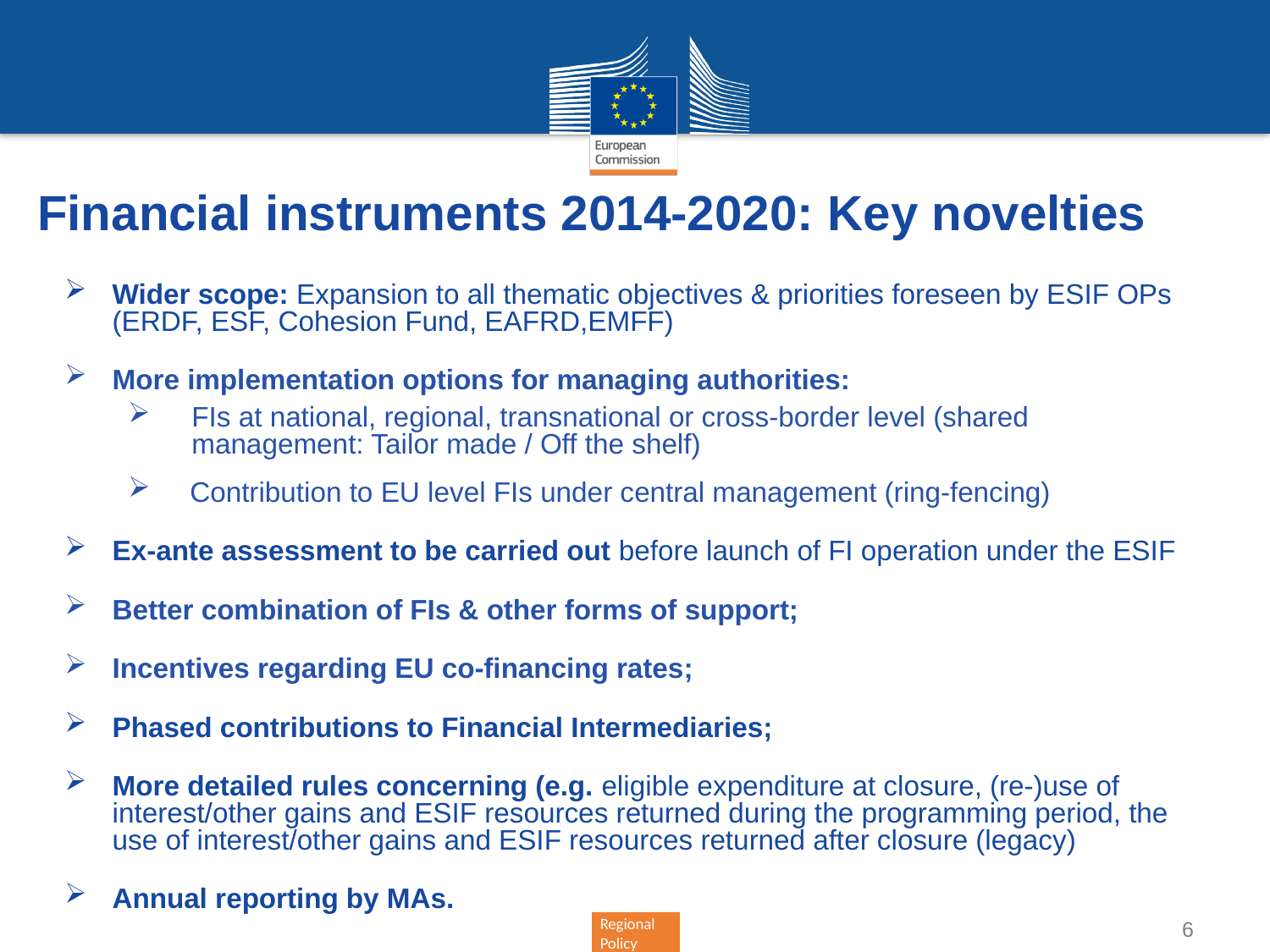

# Financial instruments 2014-2020: Key novelties
Wider scope: Expansion to all thematic objectives & priorities foreseen by ESIF OPs (ERDF, ESF, Cohesion Fund, EAFRD,EMFF)
More implementation options for managing authorities:
FIs at national, regional, transnational or cross-border level (shared management: Tailor made / Off the shelf)
Contribution to EU level FIs under central management (ring-fencing)
Ex-ante assessment to be carried out before launch of FI operation under the ESIF
Better combination of FIs & other forms of support;
Incentives regarding EU co-financing rates;
Phased contributions to Financial Intermediaries;
More detailed rules concerning (e.g. eligible expenditure at closure, (re-)use of interest/other gains and ESIF resources returned during the programming period, the use of interest/other gains and ESIF resources returned after closure (legacy)
Annual reporting by MAs.

6